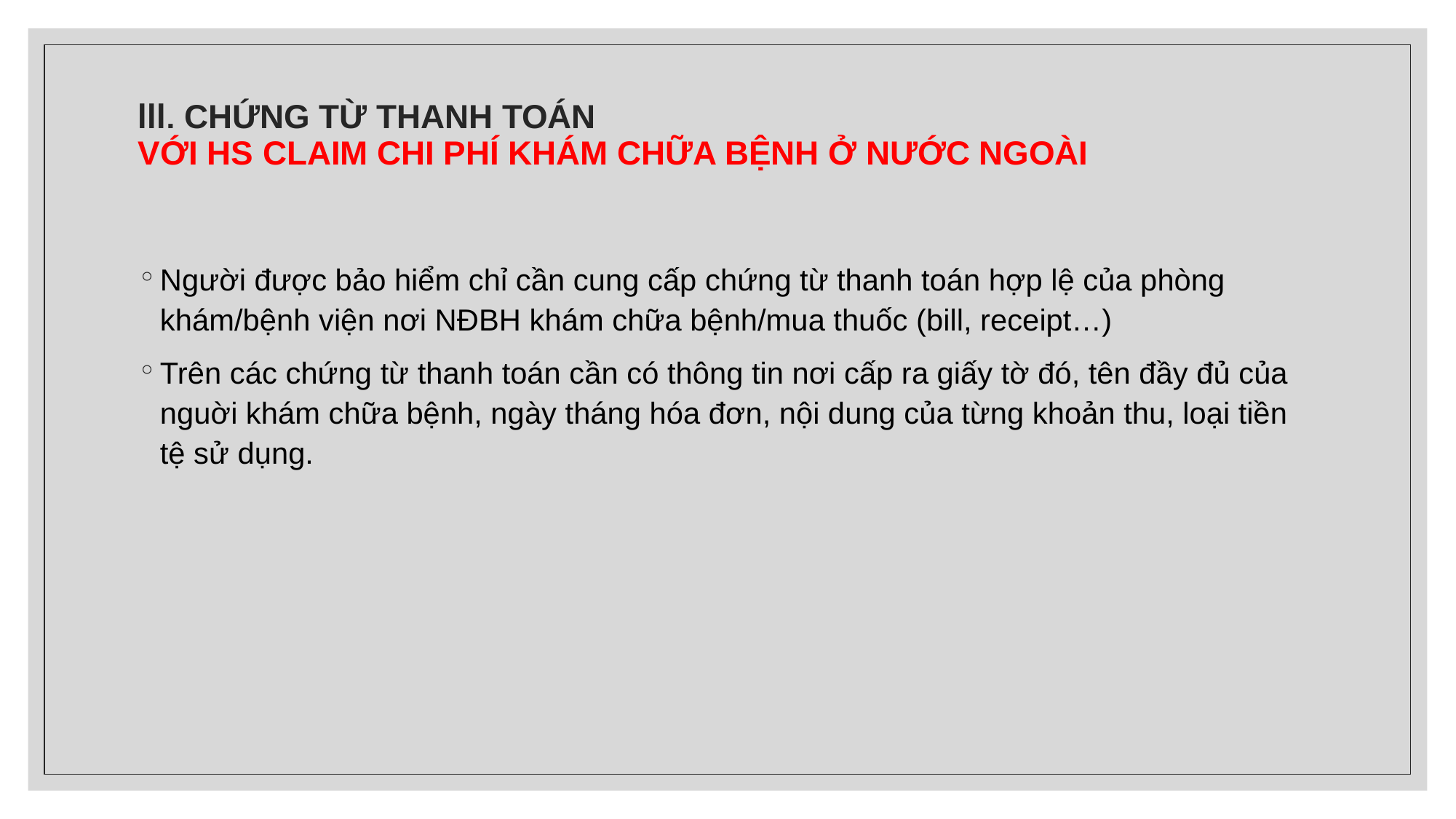

# III. CHỨNG TỪ THANH TOÁN VỚI HS CLAIM CHI PHÍ KHÁM CHỮA BỆNH Ở NƯỚC NGOÀI
Người được bảo hiểm chỉ cần cung cấp chứng từ thanh toán hợp lệ của phòng khám/bệnh viện nơi NĐBH khám chữa bệnh/mua thuốc (bill, receipt…)
Trên các chứng từ thanh toán cần có thông tin nơi cấp ra giấy tờ đó, tên đầy đủ của nguời khám chữa bệnh, ngày tháng hóa đơn, nội dung của từng khoản thu, loại tiền tệ sử dụng.